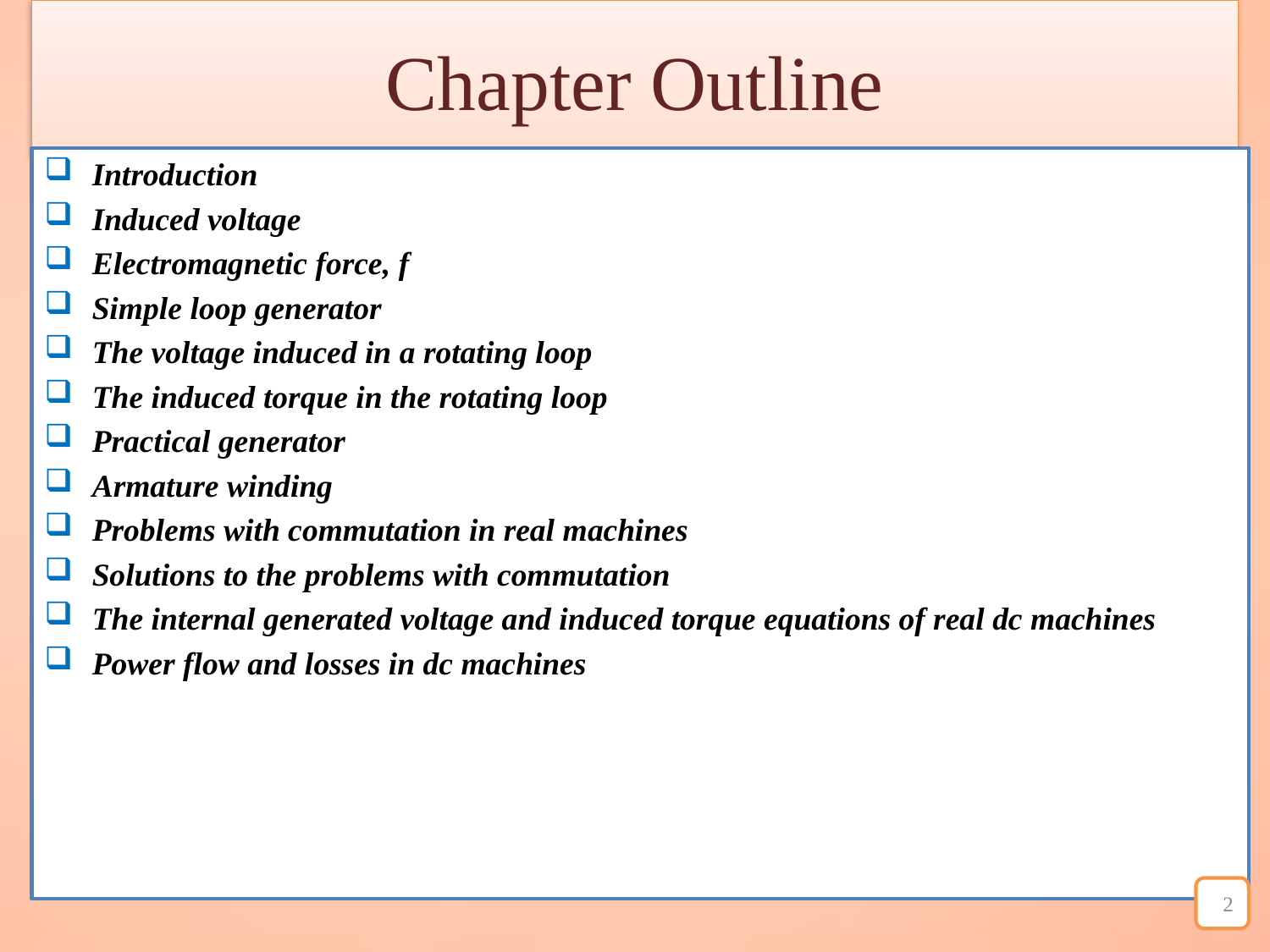

# Chapter Outline
Introduction
Induced voltage
Electromagnetic force, f
Simple loop generator
The voltage induced in a rotating loop
The induced torque in the rotating loop
Practical generator
Armature winding
Problems with commutation in real machines
Solutions to the problems with commutation
The internal generated voltage and induced torque equations of real dc machines
Power flow and losses in dc machines

2